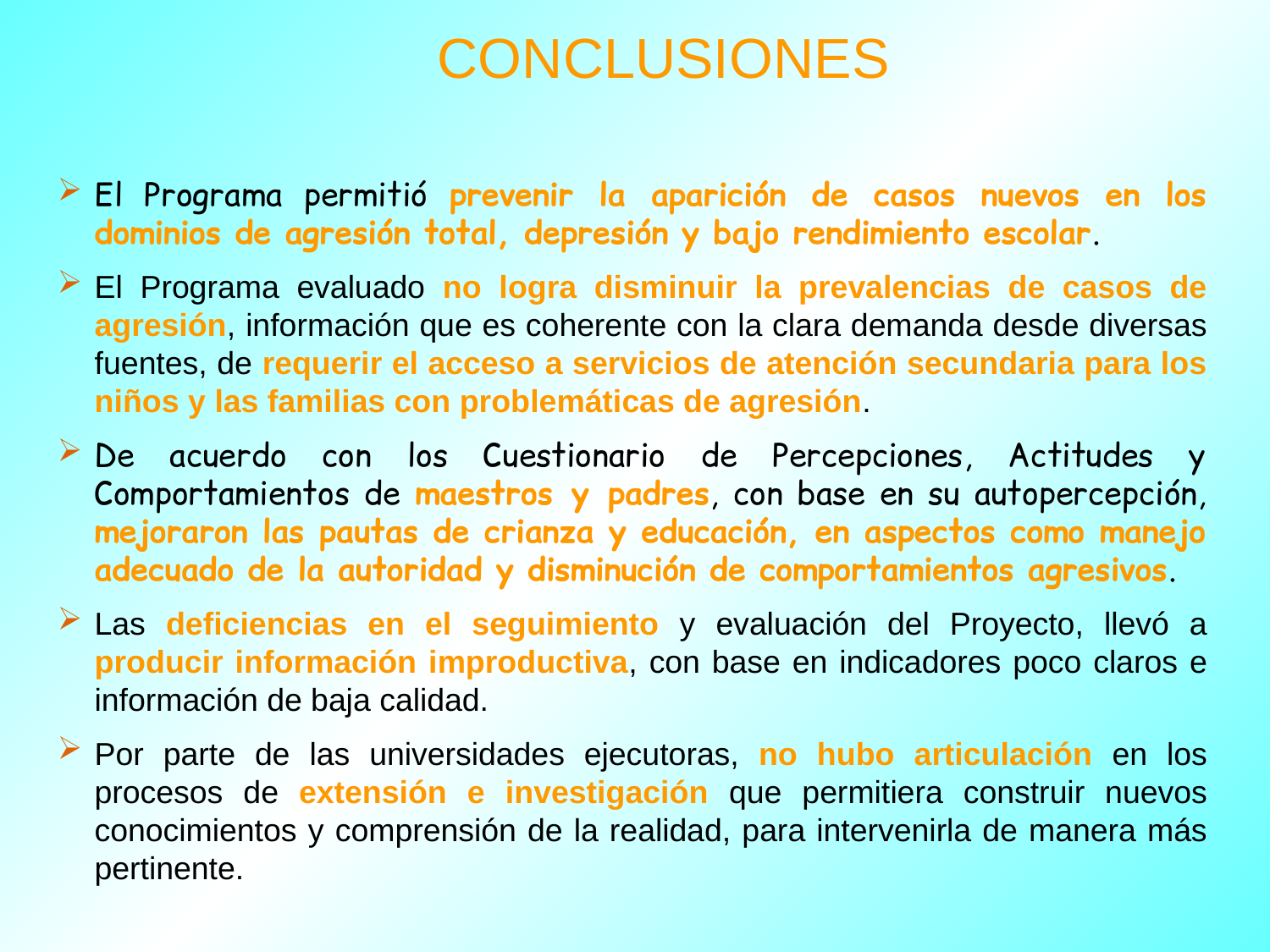

# CONCLUSIONES
El Programa permitió prevenir la aparición de casos nuevos en los dominios de agresión total, depresión y bajo rendimiento escolar.
El Programa evaluado no logra disminuir la prevalencias de casos de agresión, información que es coherente con la clara demanda desde diversas fuentes, de requerir el acceso a servicios de atención secundaria para los niños y las familias con problemáticas de agresión.
De acuerdo con los Cuestionario de Percepciones, Actitudes y Comportamientos de maestros y padres, con base en su autopercepción, mejoraron las pautas de crianza y educación, en aspectos como manejo adecuado de la autoridad y disminución de comportamientos agresivos.
Las deficiencias en el seguimiento y evaluación del Proyecto, llevó a producir información improductiva, con base en indicadores poco claros e información de baja calidad.
Por parte de las universidades ejecutoras, no hubo articulación en los procesos de extensión e investigación que permitiera construir nuevos conocimientos y comprensión de la realidad, para intervenirla de manera más pertinente.